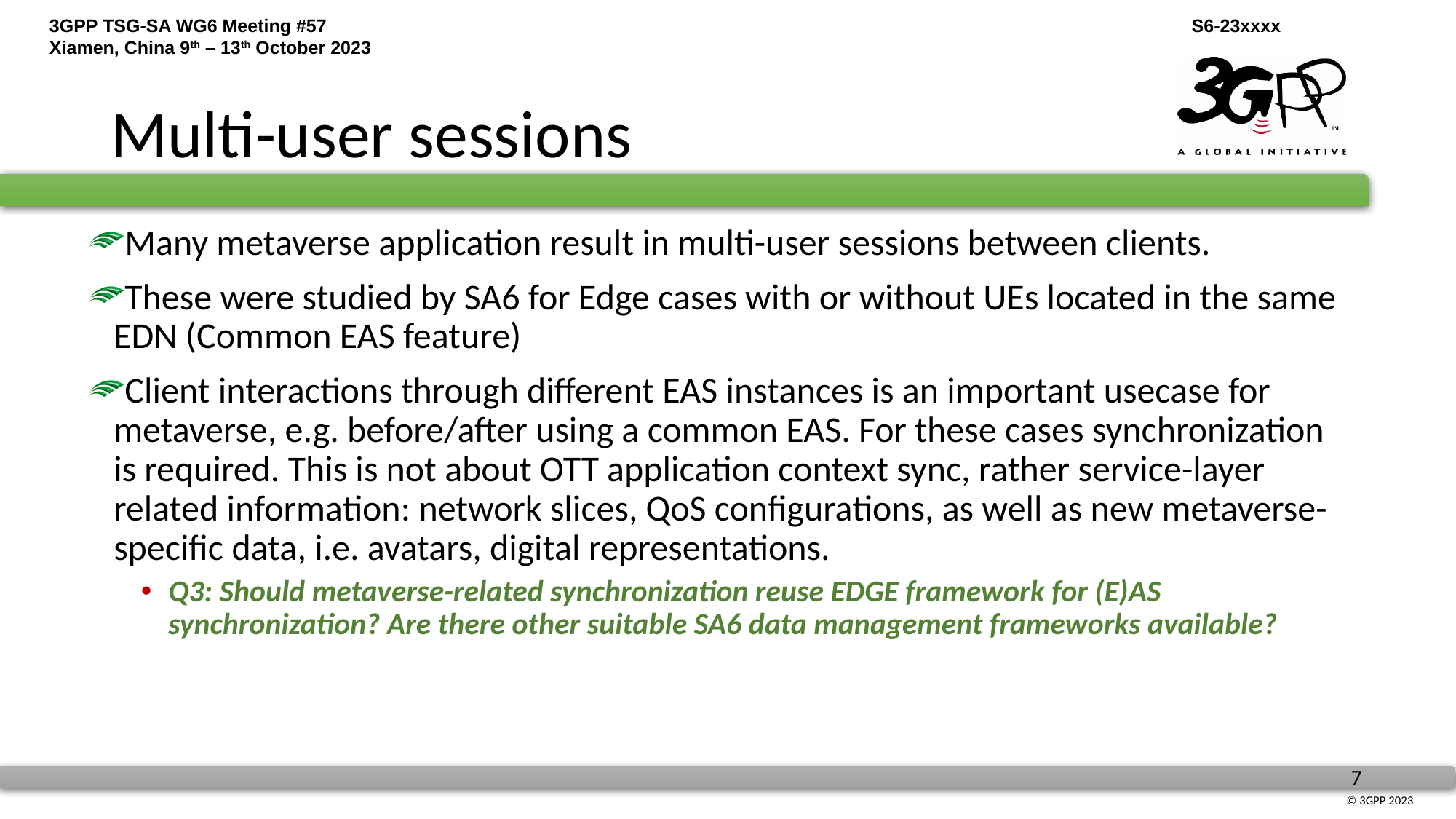

# Multi-user sessions
Many metaverse application result in multi-user sessions between clients.
These were studied by SA6 for Edge cases with or without UEs located in the same EDN (Common EAS feature)
Client interactions through different EAS instances is an important usecase for metaverse, e.g. before/after using a common EAS. For these cases synchronization is required. This is not about OTT application context sync, rather service-layer related information: network slices, QoS configurations, as well as new metaverse-specific data, i.e. avatars, digital representations.
Q3: Should metaverse-related synchronization reuse EDGE framework for (E)AS synchronization? Are there other suitable SA6 data management frameworks available?